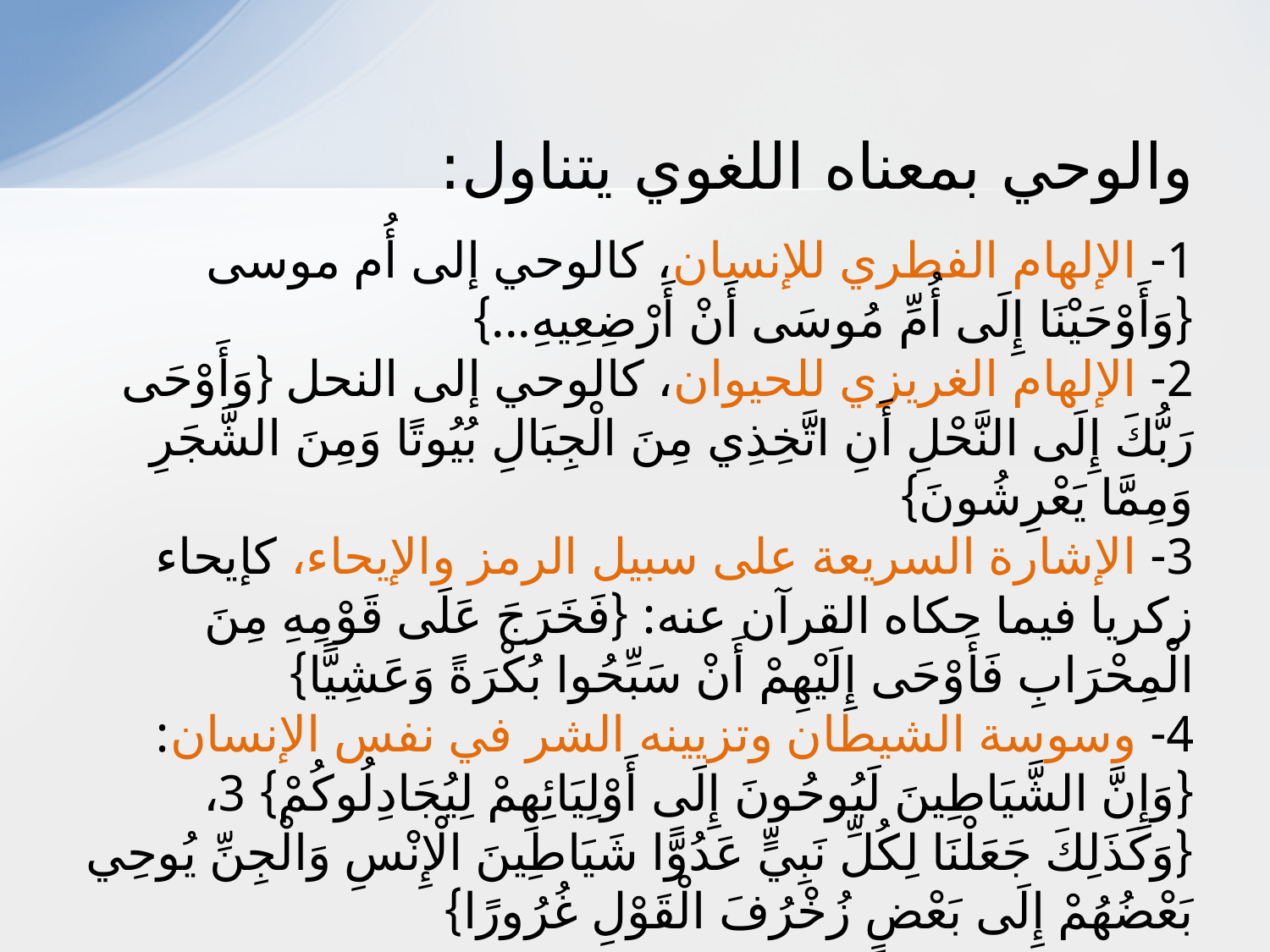

# والوحي بمعناه اللغوي يتناول:
1- الإلهام الفطري للإنسان، كالوحي إلى أُم موسى {وَأَوْحَيْنَا إِلَى أُمِّ مُوسَى أَنْ أَرْضِعِيهِ...}
2- الإلهام الغريزي للحيوان، كالوحي إلى النحل {وَأَوْحَى رَبُّكَ إِلَى النَّحْلِ أَنِ اتَّخِذِي مِنَ الْجِبَالِ بُيُوتًا وَمِنَ الشَّجَرِ وَمِمَّا يَعْرِشُونَ}
3- الإشارة السريعة على سبيل الرمز والإيحاء، كإيحاء زكريا فيما حكاه القرآن عنه: {فَخَرَجَ عَلَى قَوْمِهِ مِنَ الْمِحْرَابِ فَأَوْحَى إِلَيْهِمْ أَنْ سَبِّحُوا بُكْرَةً وَعَشِيًّا}
4- وسوسة الشيطان وتزيينه الشر في نفس الإنسان: {وَإِنَّ الشَّيَاطِينَ لَيُوحُونَ إِلَى أَوْلِيَائِهِمْ لِيُجَادِلُوكُمْ} 3، {وَكَذَلِكَ جَعَلْنَا لِكُلِّ نَبِيٍّ عَدُوًّا شَيَاطِينَ الْإِنْسِ وَالْجِنِّ يُوحِي بَعْضُهُمْ إِلَى بَعْضٍ زُخْرُفَ الْقَوْلِ غُرُورًا}